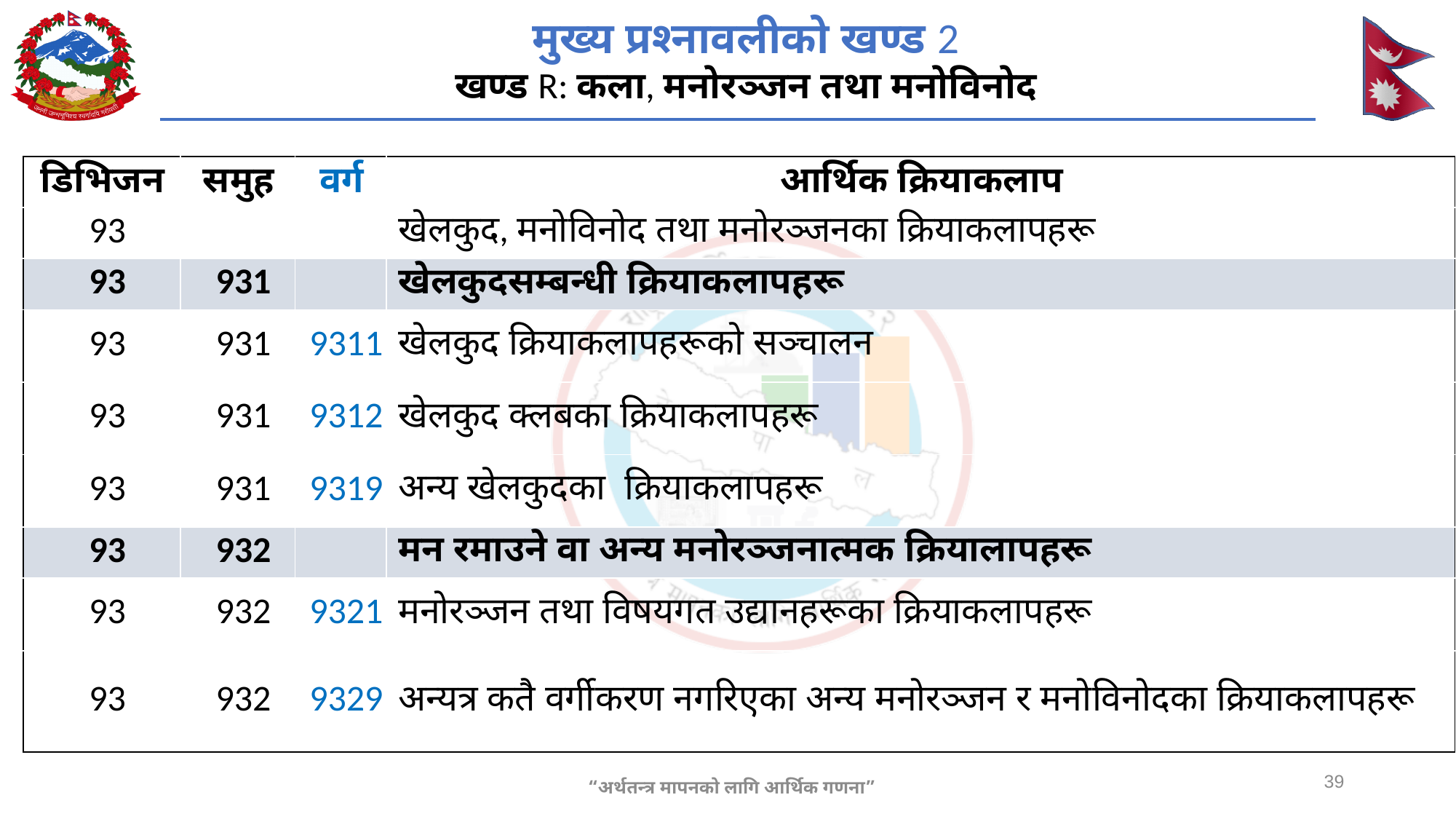

# मुख्य प्रश्नावलीको खण्ड 2 खण्ड R: कला, मनोरञ्जन तथा मनोविनोद
| डिभिजन | समुह | वर्ग | आर्थिक क्रियाकलाप |
| --- | --- | --- | --- |
| 93 |  |  | खेलकुद, मनोविनोद तथा मनोरञ्जनका क्रियाकलापहरू |
| 93 | 931 |  | खेलकुदसम्बन्धी क्रियाकलापहरू |
| 93 | 931 | 9311 | खेलकुद क्रियाकलापहरूको सञ्चालन |
| 93 | 931 | 9312 | खेलकुद क्लबका क्रियाकलापहरू |
| 93 | 931 | 9319 | अन्य खेलकुदका क्रियाकलापहरू |
| 93 | 932 |  | मन रमाउने वा अन्य मनोरञ्जनात्मक क्रियालापहरू |
| 93 | 932 | 9321 | मनोरञ्जन तथा विषयगत उद्यानहरूका क्रियाकलापहरू |
| 93 | 932 | 9329 | अन्यत्र कतै वर्गीकरण नगरिएका अन्य मनोरञ्जन र मनोविनोदका क्रियाकलापहरू |
39
“अर्थतन्त्र मापनको लागि आर्थिक गणना”